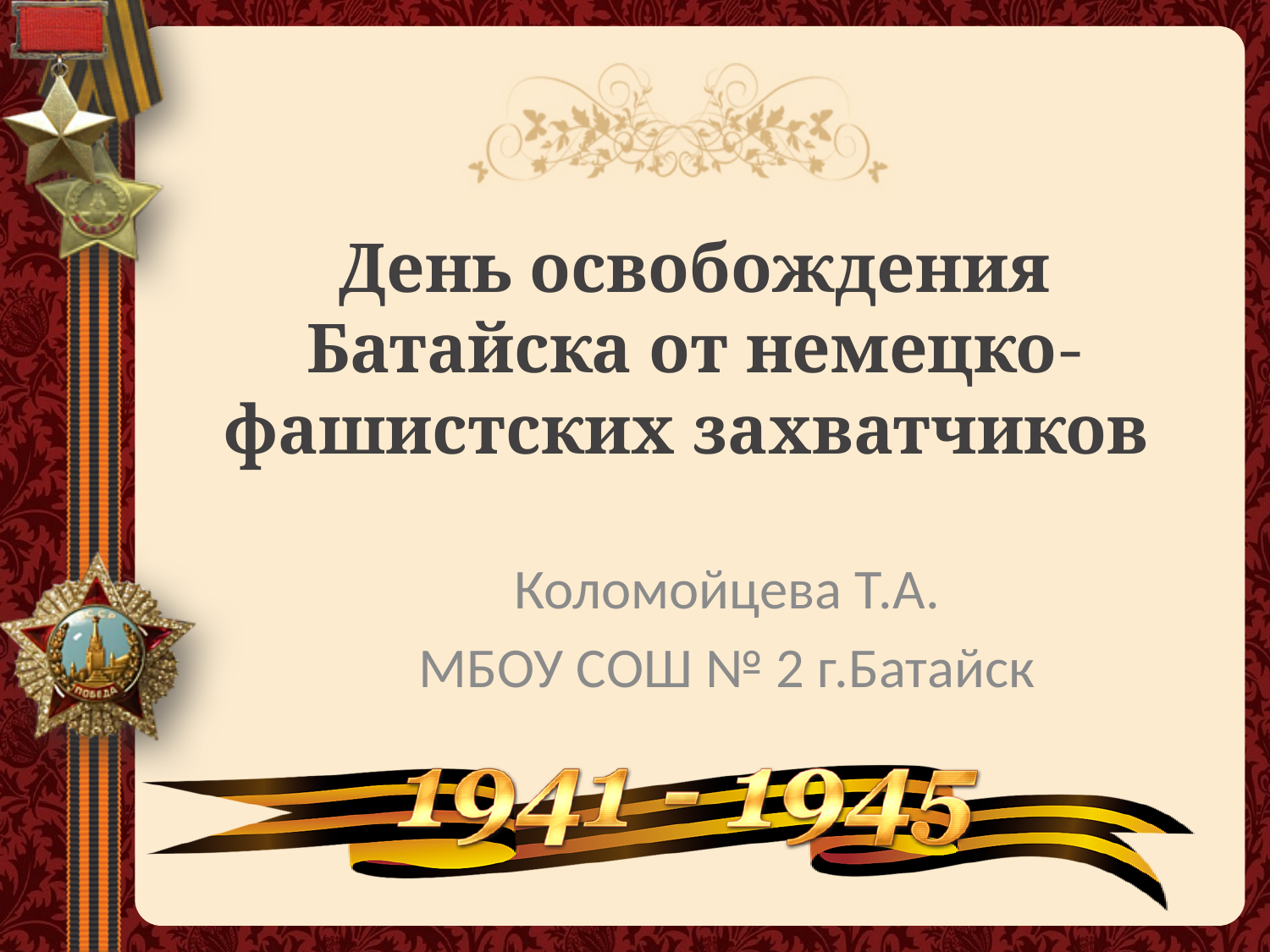

# День освобождения Батайска от немецко-фашистских захватчиков
Коломойцева Т.А.
МБОУ СОШ № 2 г.Батайск